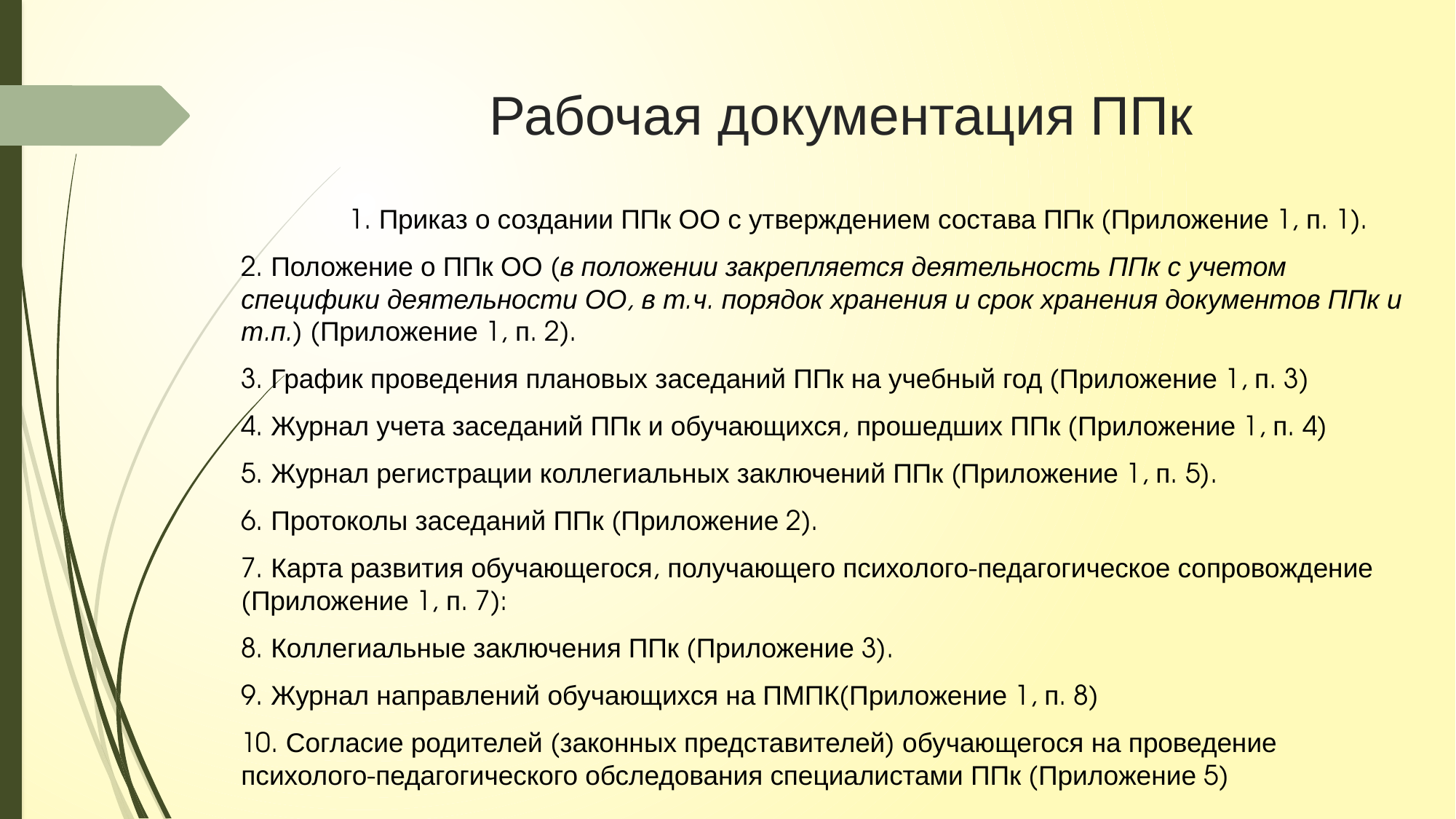

# Рабочая документация ППк
	1. Приказ о создании ППк ОО с утверждением состава ППк (Приложение 1, п. 1).
2. Положение о ППк ОО (в положении закрепляется деятельность ППк с учетом специфики деятельности ОО, в т.ч. порядок хранения и срок хранения документов ППк и т.п.) (Приложение 1, п. 2).
3. График проведения плановых заседаний ППк на учебный год (Приложение 1, п. 3)
4. Журнал учета заседаний ППк и обучающихся, прошедших ППк (Приложение 1, п. 4)
5. Журнал регистрации коллегиальных заключений ППк (Приложение 1, п. 5).
6. Протоколы заседаний ППк (Приложение 2).
7. Карта развития обучающегося, получающего психолого-педагогическое сопровождение (Приложение 1, п. 7):
8. Коллегиальные заключения ППк (Приложение 3).
9. Журнал направлений обучающихся на ПМПК(Приложение 1, п. 8)
10. Согласие родителей (законных представителей) обучающегося на проведение психолого-педагогического обследования специалистами ППк (Приложение 5)